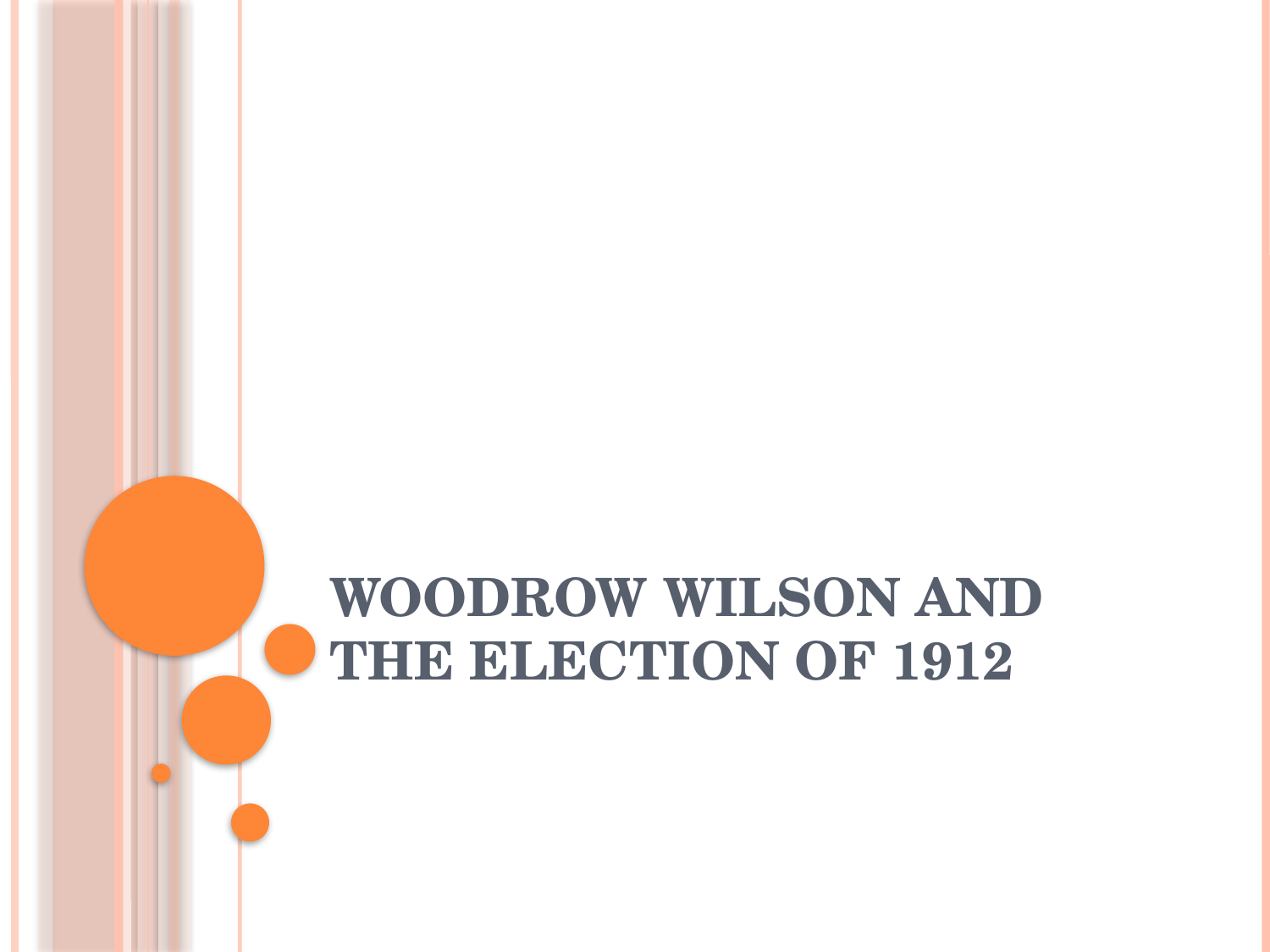

# Woodrow Wilson and the election of 1912